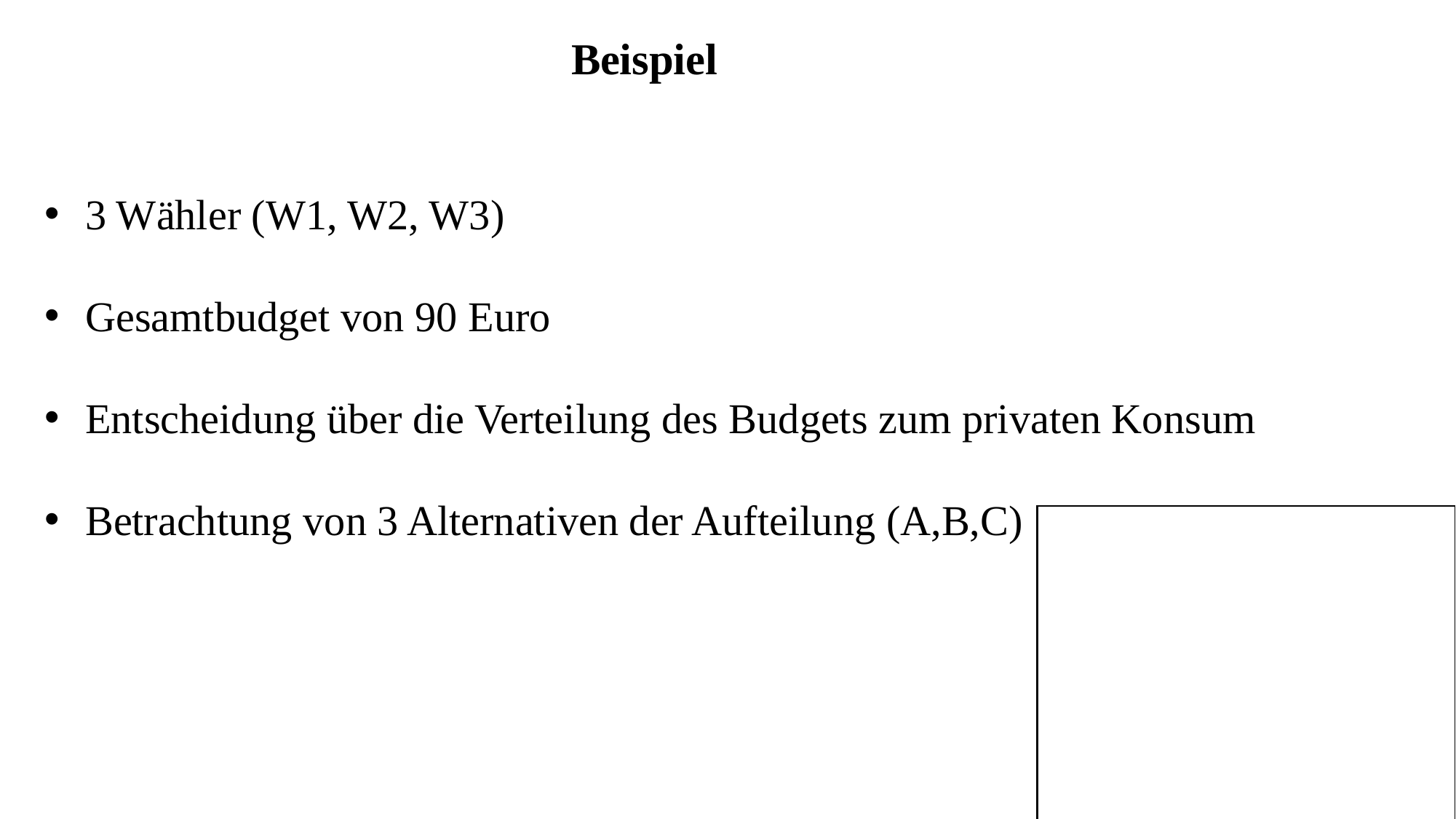

Beispiel
3 Wähler (W1, W2, W3)

Gesamtbudget von 90 Euro

Entscheidung über die Verteilung des Budgets zum privaten Konsum

Betrachtung von 3 Alternativen der Aufteilung (A,B,C)